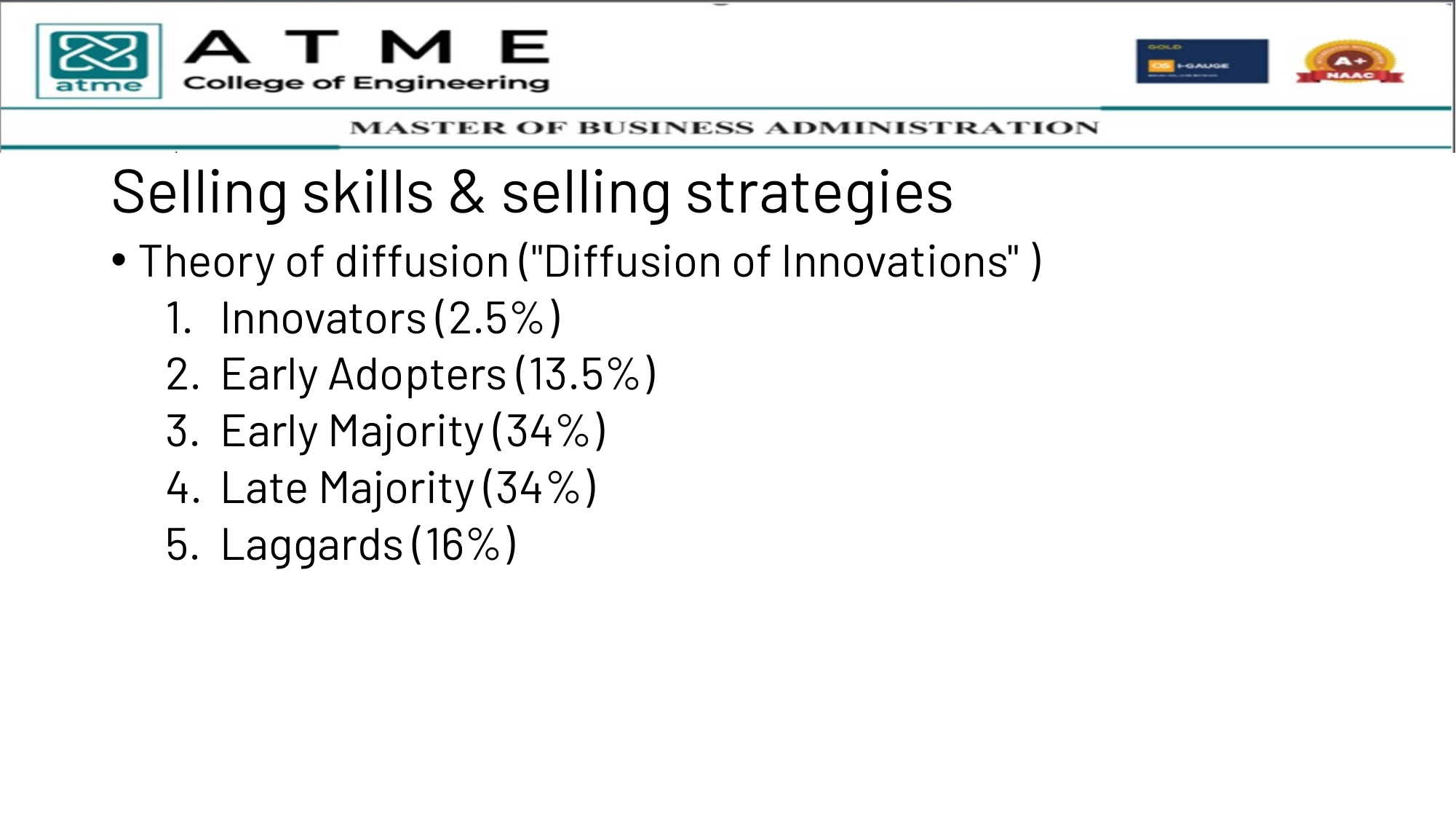

# Selling skills & selling strategies
Theory of diffusion ("Diffusion of Innovations" )
Innovators (2.5%)
Early Adopters (13.5%)
Early Majority (34%)
Late Majority (34%)
Laggards (16%)